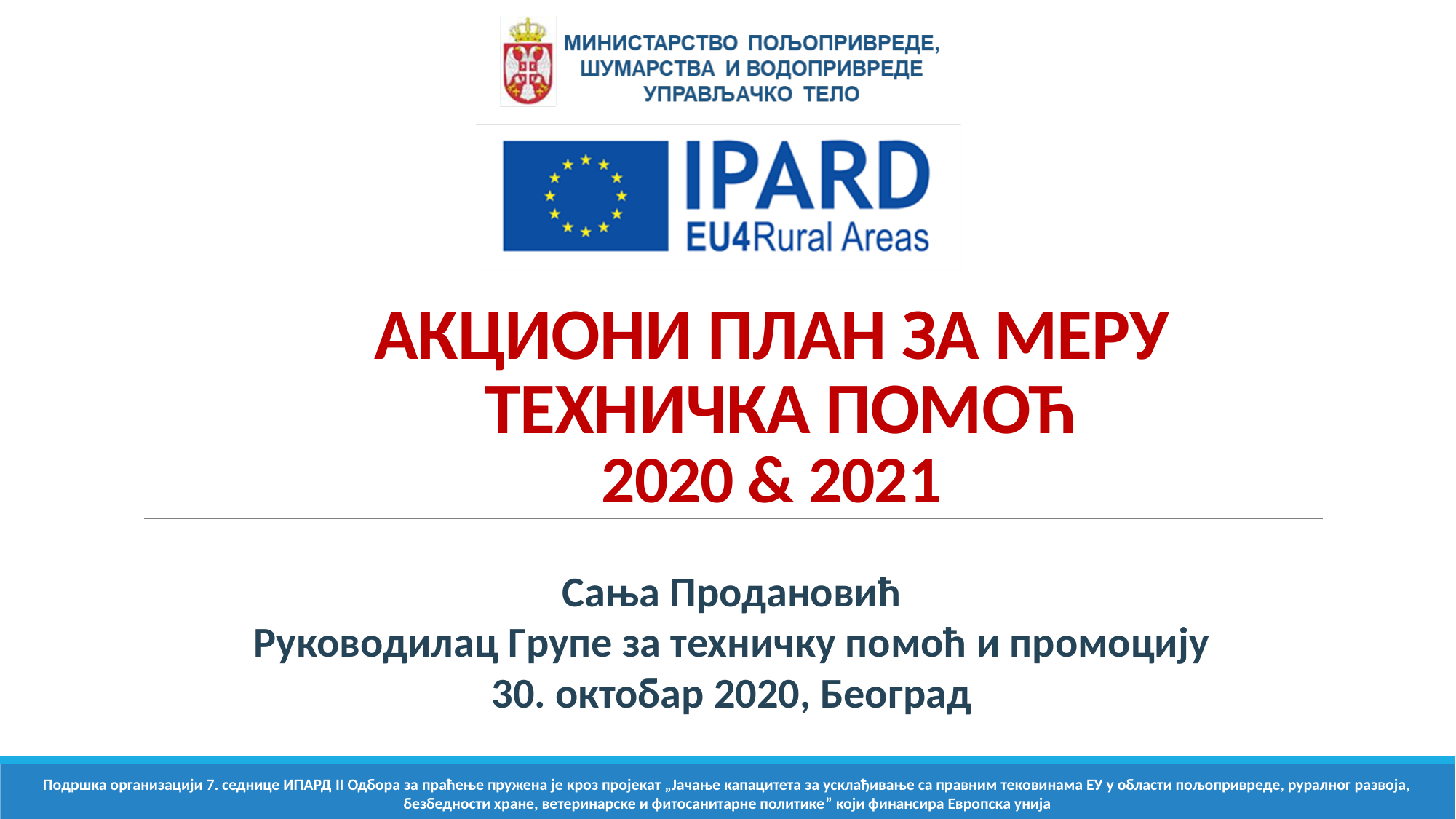

# АКЦИОНИ ПЛАН ЗА МЕРУ ТЕХНИЧКА ПОМОЋ 2020 & 2021
Сања Продановић
Руководилац Групе за техничку помоћ и промоцију
30. октобар 2020, Београд